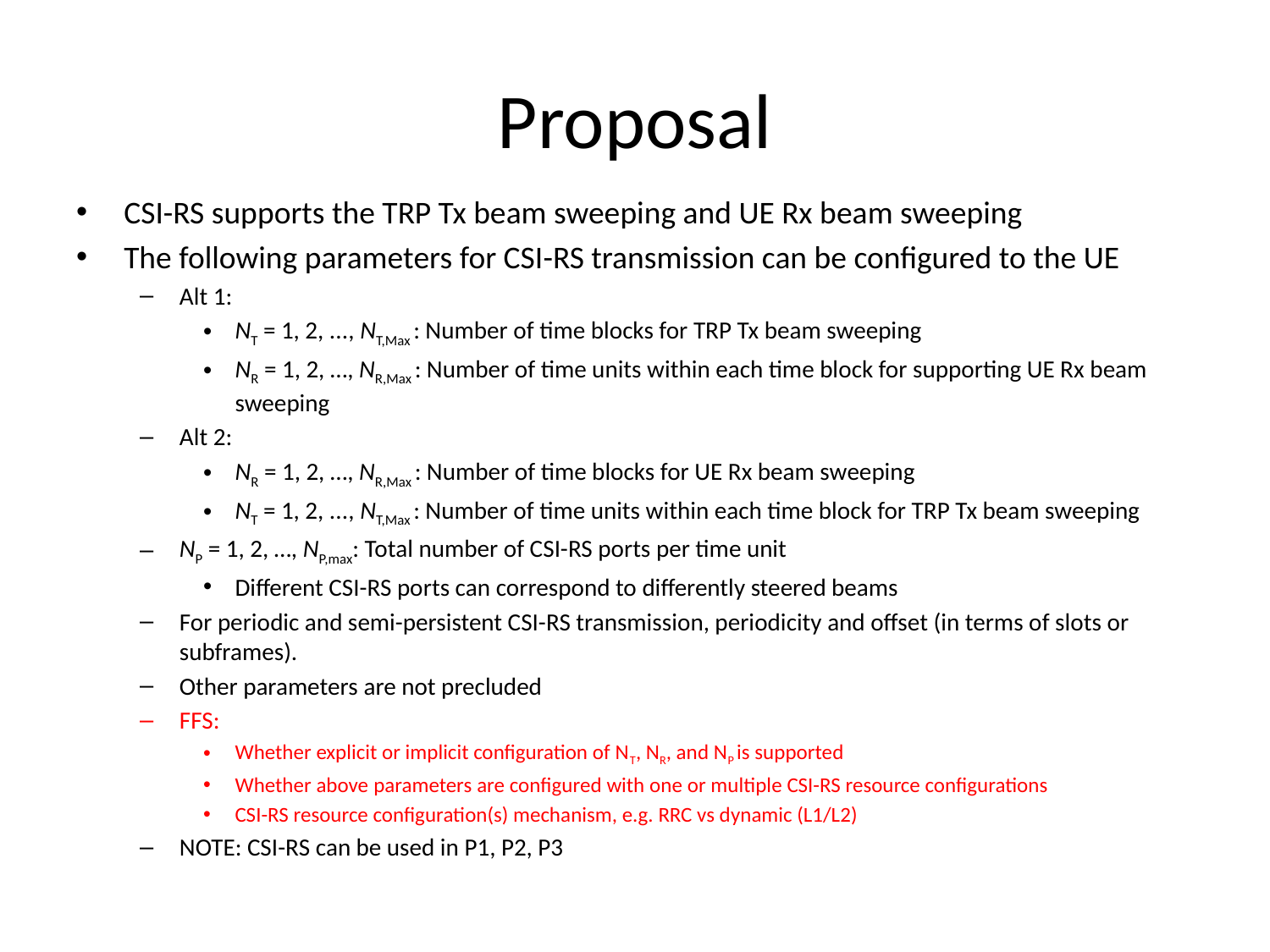

# Proposal
CSI-RS supports the TRP Tx beam sweeping and UE Rx beam sweeping
The following parameters for CSI-RS transmission can be configured to the UE
Alt 1:
NT = 1, 2, ..., NT,Max : Number of time blocks for TRP Tx beam sweeping
NR = 1, 2, …, NR,Max : Number of time units within each time block for supporting UE Rx beam sweeping
Alt 2:
NR = 1, 2, …, NR,Max : Number of time blocks for UE Rx beam sweeping
NT = 1, 2, ..., NT,Max : Number of time units within each time block for TRP Tx beam sweeping
NP = 1, 2, …, NP,max: Total number of CSI-RS ports per time unit
Different CSI-RS ports can correspond to differently steered beams
For periodic and semi-persistent CSI-RS transmission, periodicity and offset (in terms of slots or subframes).
Other parameters are not precluded
FFS:
Whether explicit or implicit configuration of NT, NR, and NP is supported
Whether above parameters are configured with one or multiple CSI-RS resource configurations
CSI-RS resource configuration(s) mechanism, e.g. RRC vs dynamic (L1/L2)
NOTE: CSI-RS can be used in P1, P2, P3